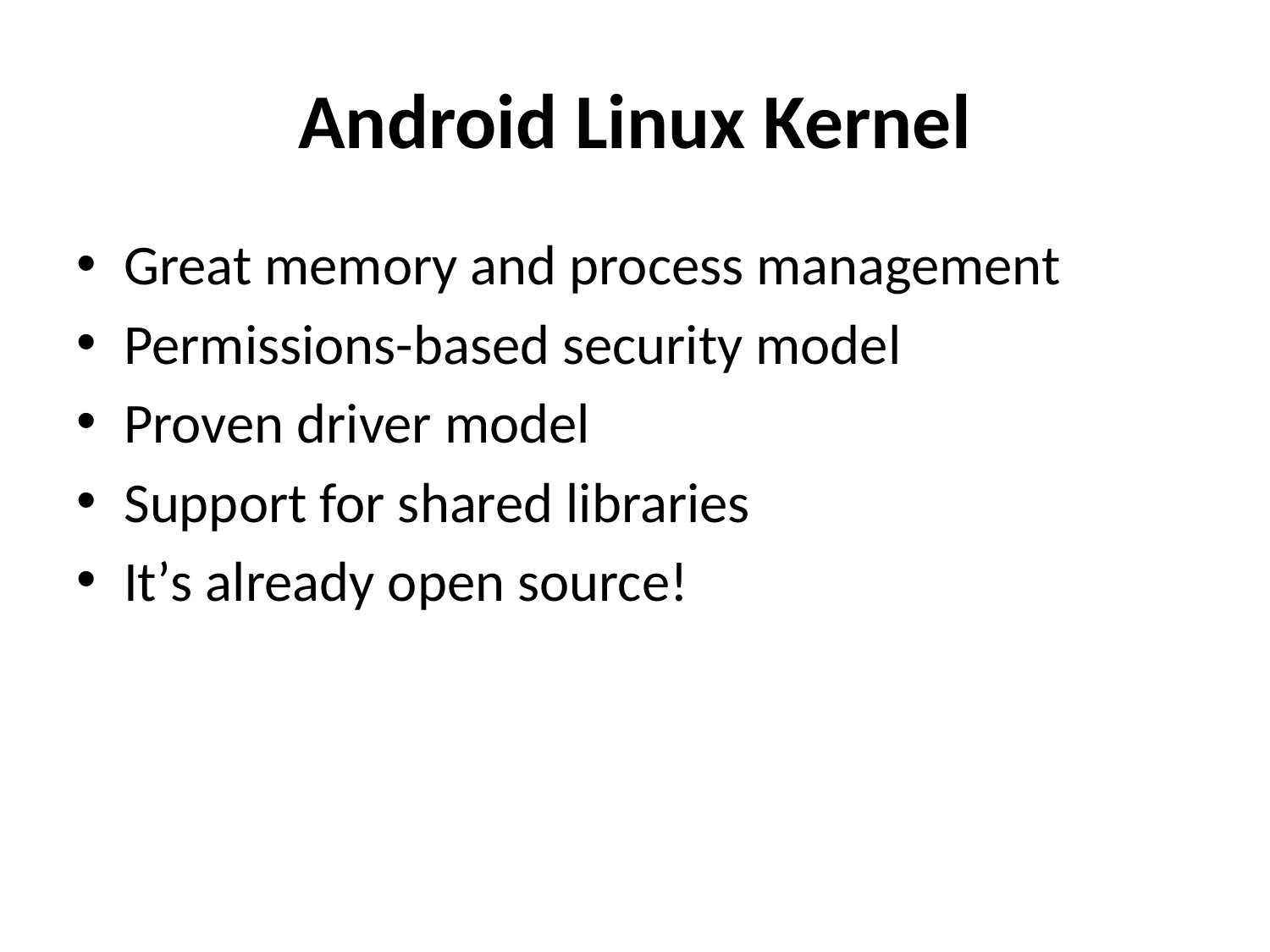

# Android Linux Kernel
Great memory and process management
Permissions-based security model
Proven driver model
Support for shared libraries
Itʼs already open source!